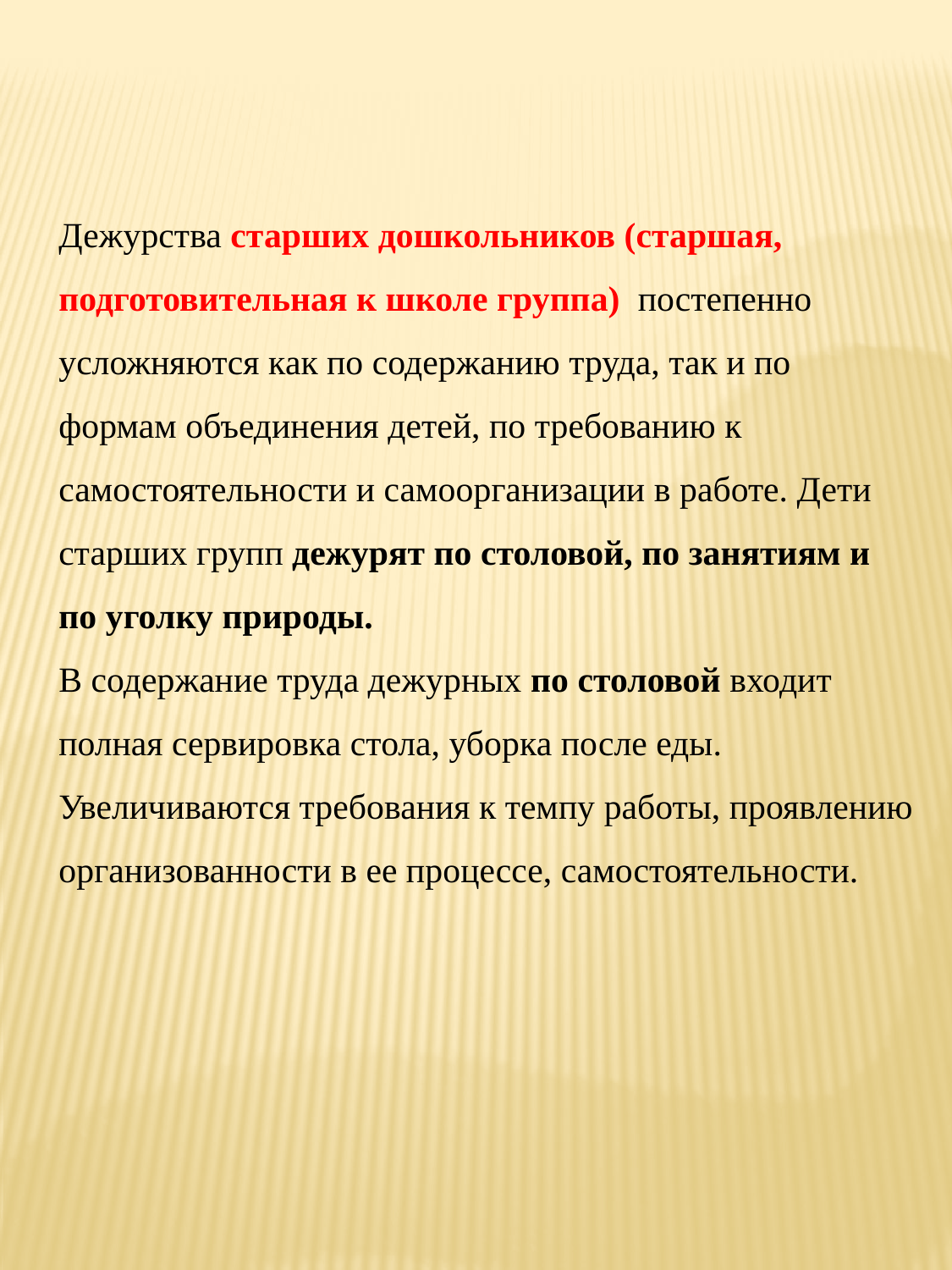

Дежурства старших дошкольников (старшая, подготовительная к школе группа)  постепенно усложняются как по содержанию труда, так и по формам объединения детей, по требованию к самостоятельности и самоорганизации в работе. Дети старших групп дежурят по столовой, по занятиям и по уголку природы.
В содержание труда дежурных по столовой входит полная сервировка стола, уборка после еды. Увеличиваются требования к темпу работы, проявлению организованности в ее процессе, самостоятельности.